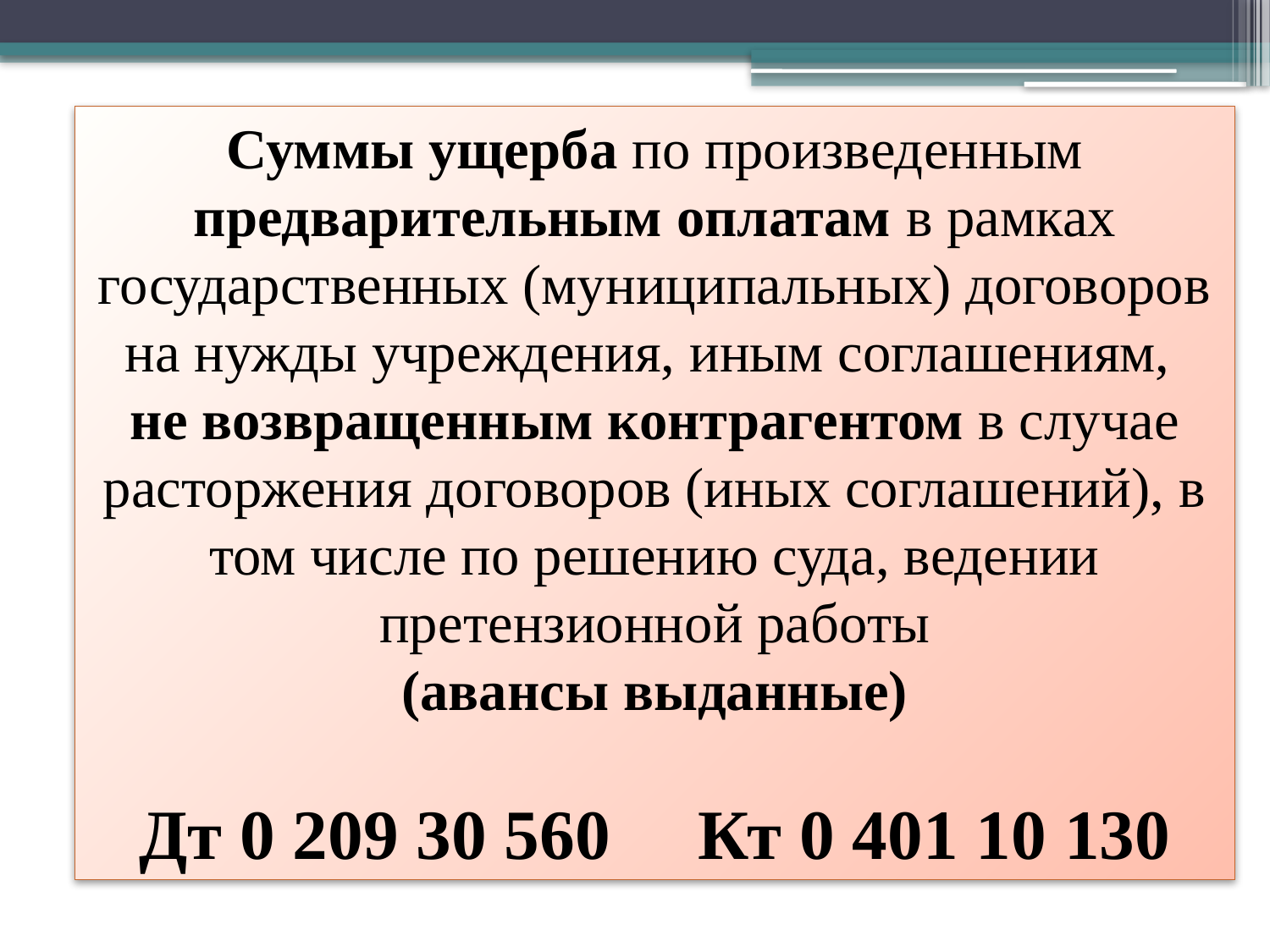

Суммы ущерба по произведенным предварительным оплатам в рамках государственных (муниципальных) договоров на нужды учреждения, иным соглашениям,
не возвращенным контрагентом в случае расторжения договоров (иных соглашений), в том числе по решению суда, ведении претензионной работы
(авансы выданные)

Дт 0 209 30 560     Кт 0 401 10 130